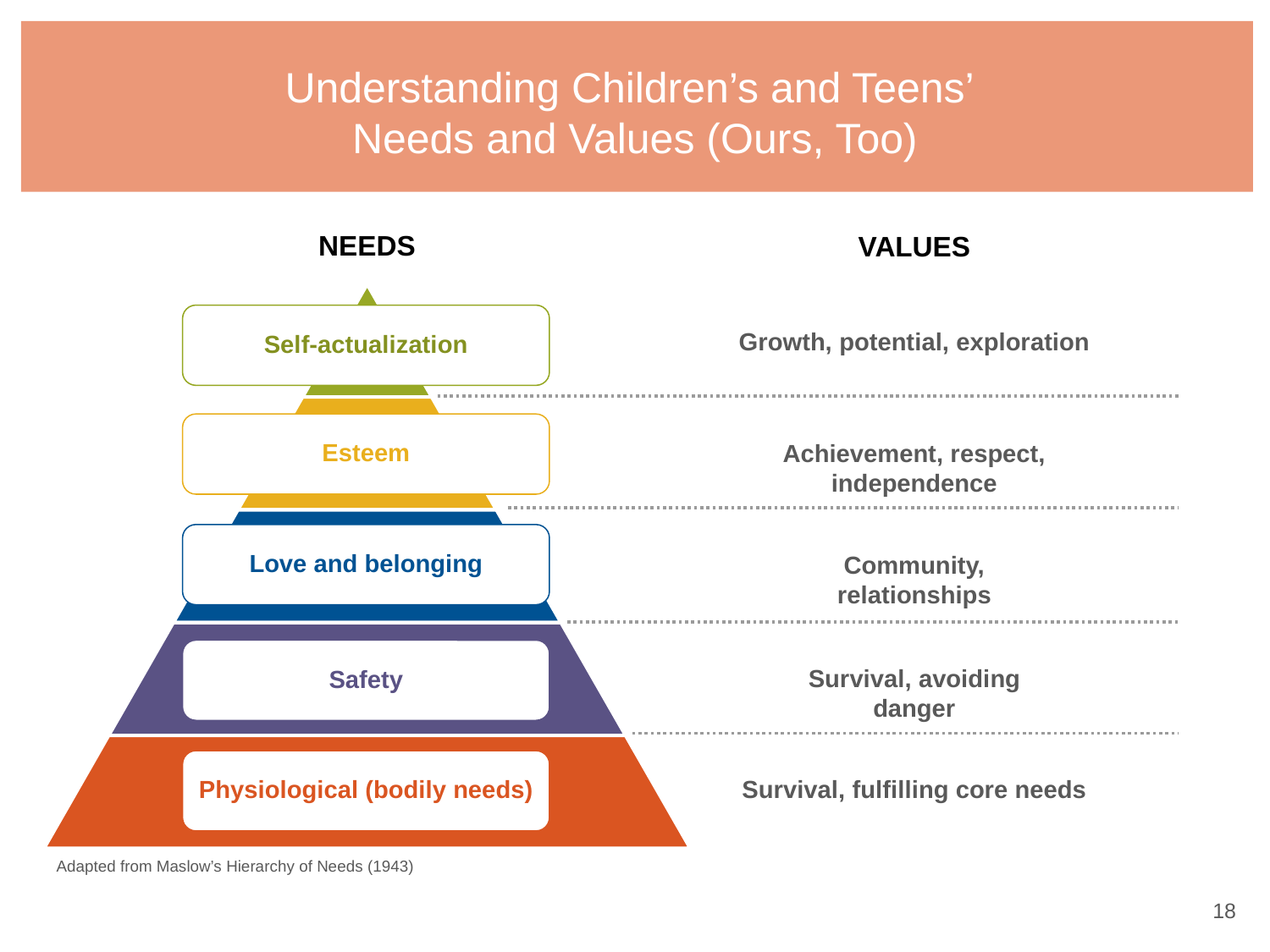

# Understanding Children’s and Teens’ Needs and Values (Ours, Too)
NEEDS
VALUES

Self-actualization
Growth, potential, exploration

Esteem
Achievement, respect, independence

Love and belonging
Community, relationships

Safety
Survival, avoiding danger

Physiological (bodily needs)
Survival, fulfilling core needs
Adapted from Maslow’s Hierarchy of Needs (1943)
18